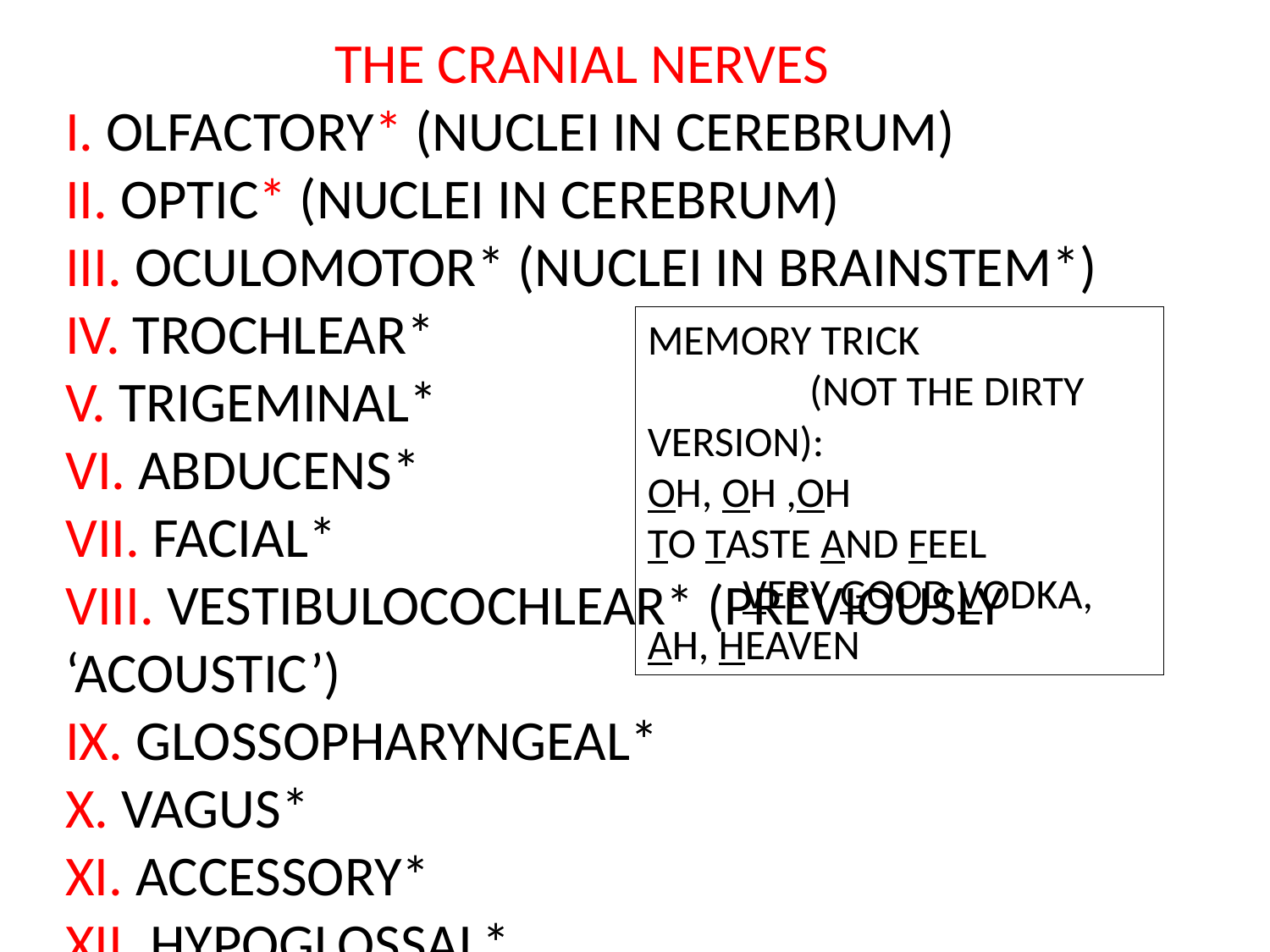

The Cranial Nerves
I. Olfactory* (nuclei in cerebrum)
II. Optic* (nuclei in cerebrum)
III. Oculomotor* (nuclei in brainstem*)
IV. Trochlear*
V. Trigeminal*
VI. Abducens*
VII. Facial*
VIII. Vestibulocochlear* (previously ‘acoustic’)
IX. Glossopharyngeal*
X. Vagus*
XI. Accessory*
XII. Hypoglossal*
Memory Trick                                          (not the dirty version):
Oh, oh ,oh
to taste and feel                            very good vodka, ah, heaven